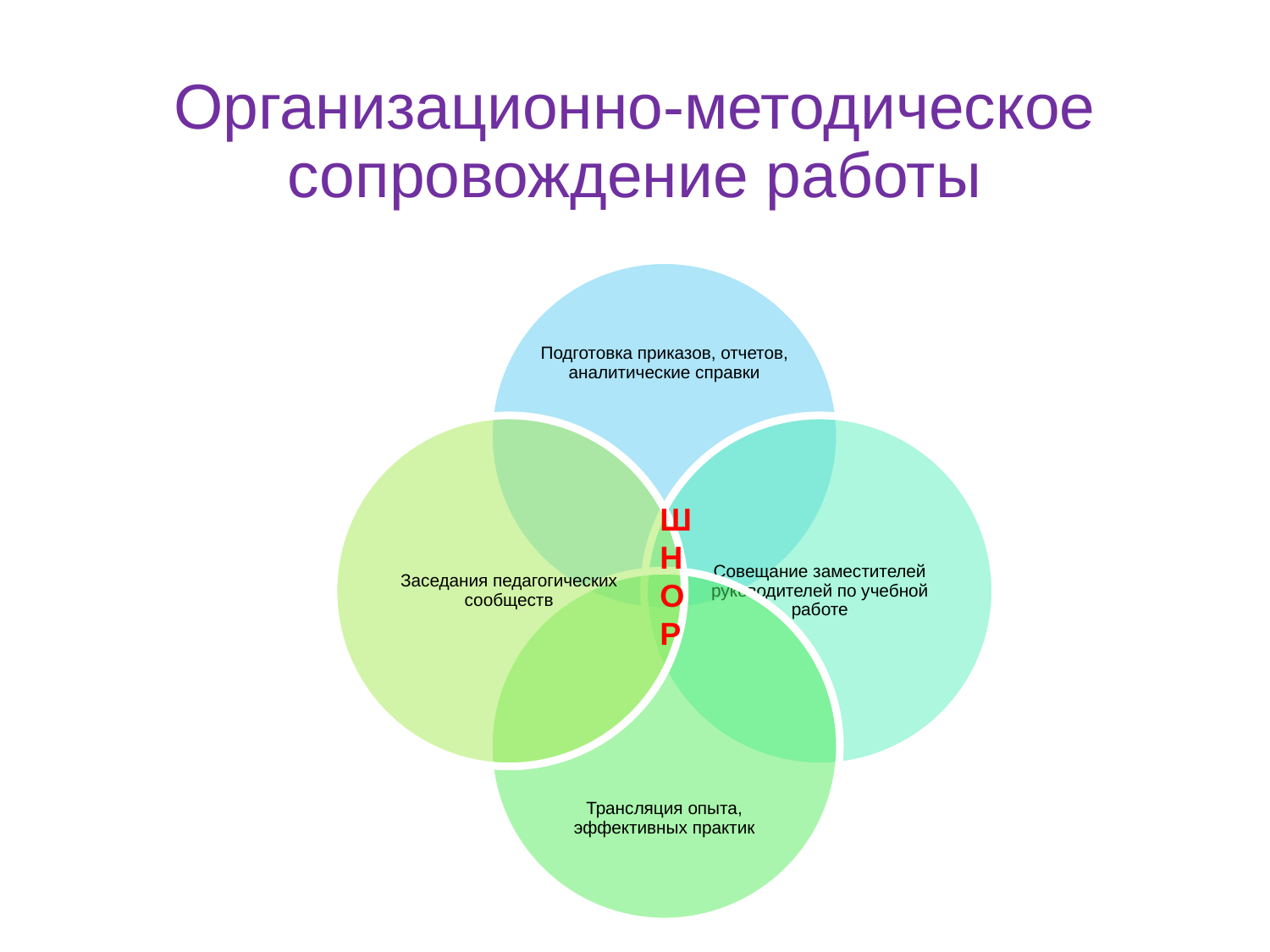

# Организационно-методическое сопровождение работы
Подготовка приказов, отчетов, аналитические справки
Совещание заместителей руководителей по учебной работе
Трансляция опыта, эффективных практик
Заседания педагогических сообществ
Ш
Н
О
Р